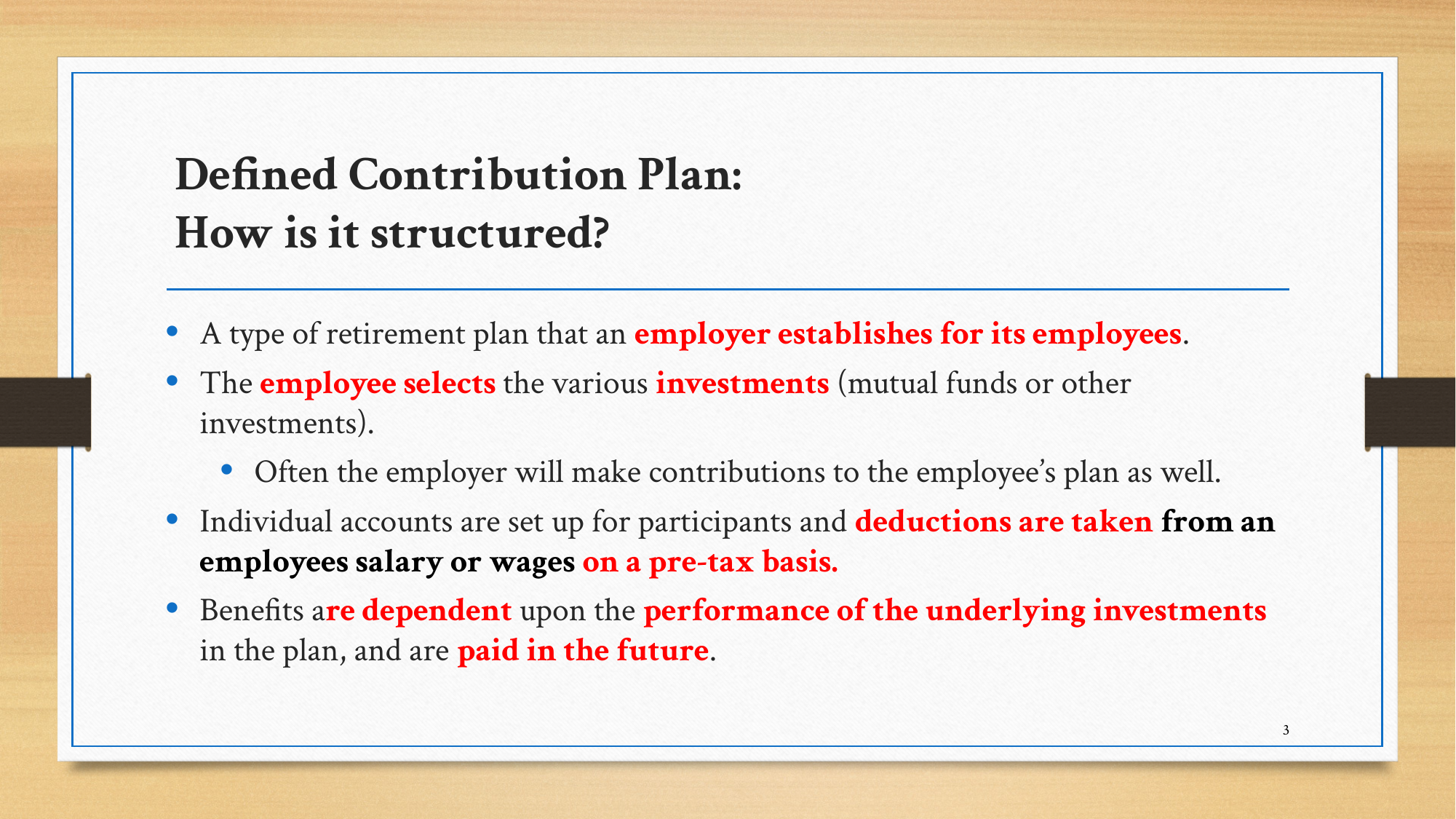

# Defined Contribution Plan: How is it structured?
A type of retirement plan that an employer establishes for its employees.
The employee selects the various investments (mutual funds or other investments).
Often the employer will make contributions to the employee’s plan as well.
Individual accounts are set up for participants and deductions are taken from an employees salary or wages on a pre-tax basis.
Benefits are dependent upon the performance of the underlying investments in the plan, and are paid in the future.
3